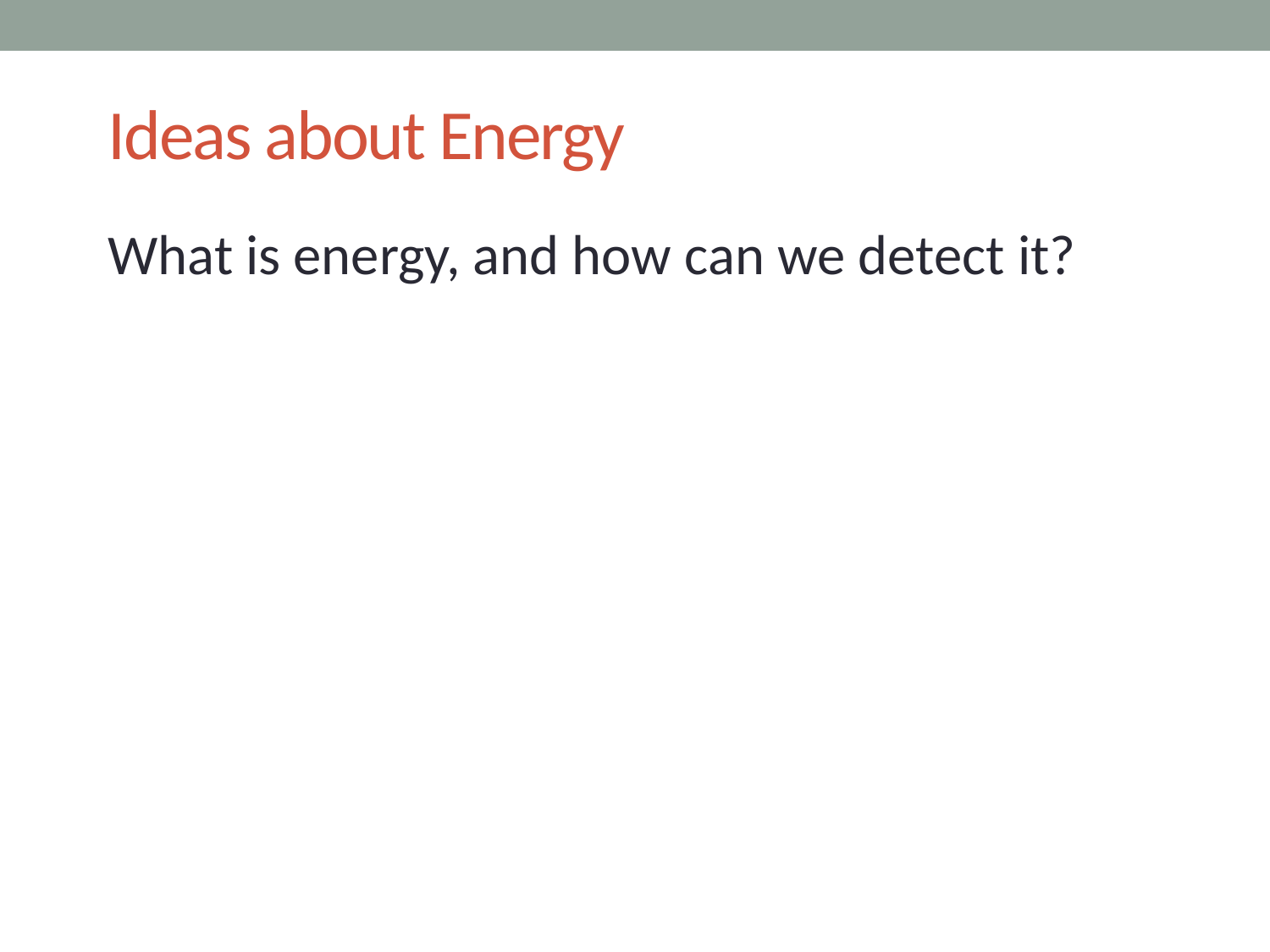

# Ideas about Energy
What is energy, and how can we detect it?